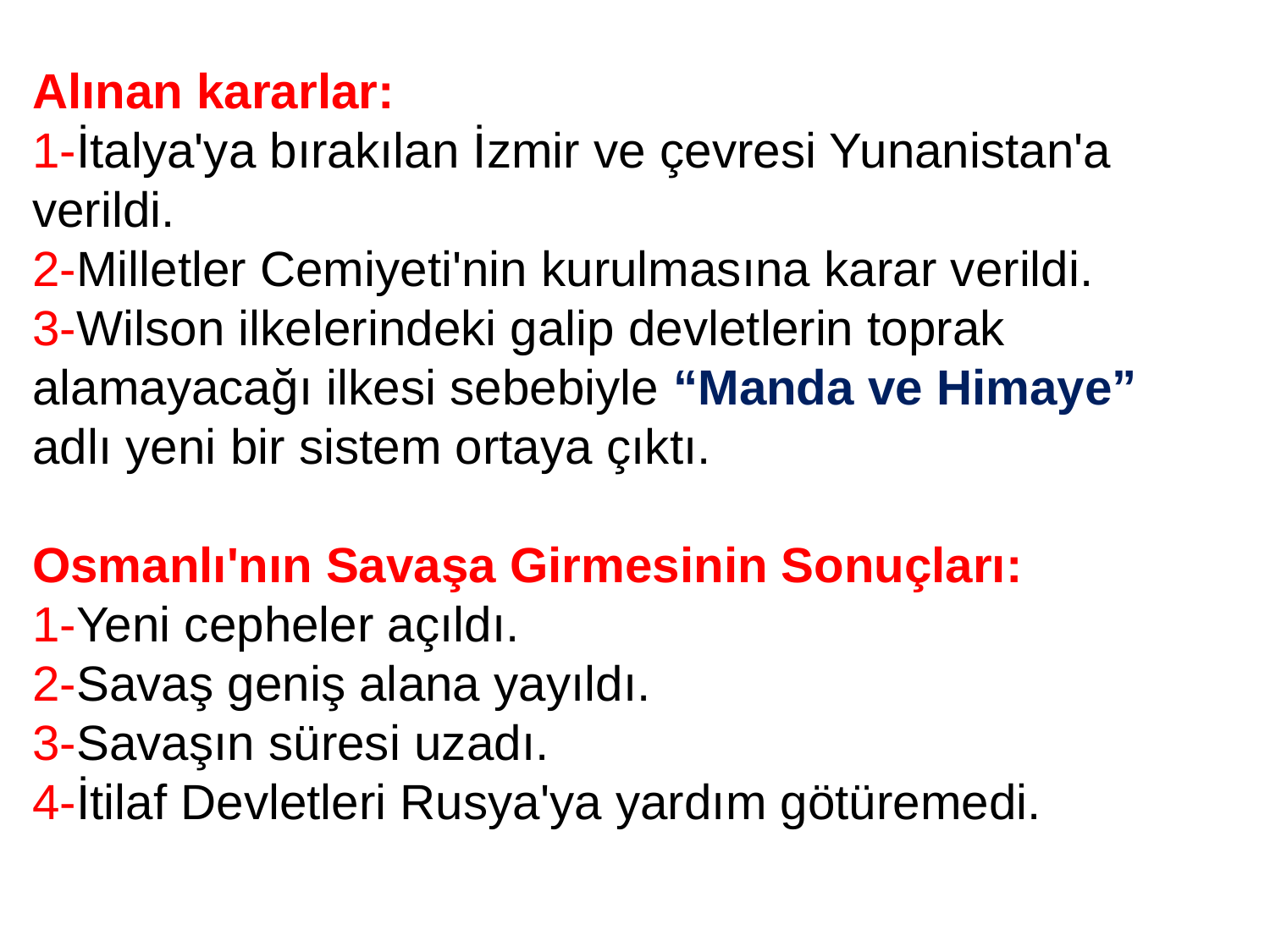

Alınan kararlar:
1-İtalya'ya bırakılan İzmir ve çevresi Yunanistan'a verildi.
2-Milletler Cemiyeti'nin kurulmasına karar verildi.
3-Wilson ilkelerindeki galip devletlerin toprak alamayacağı ilkesi sebebiyle “Manda ve Himaye” adlı yeni bir sistem ortaya çıktı.

Osmanlı'nın Savaşa Girmesinin Sonuçları:
1-Yeni cepheler açıldı.
2-Savaş geniş alana yayıldı.
3-Savaşın süresi uzadı.
4-İtilaf Devletleri Rusya'ya yardım götüremedi.